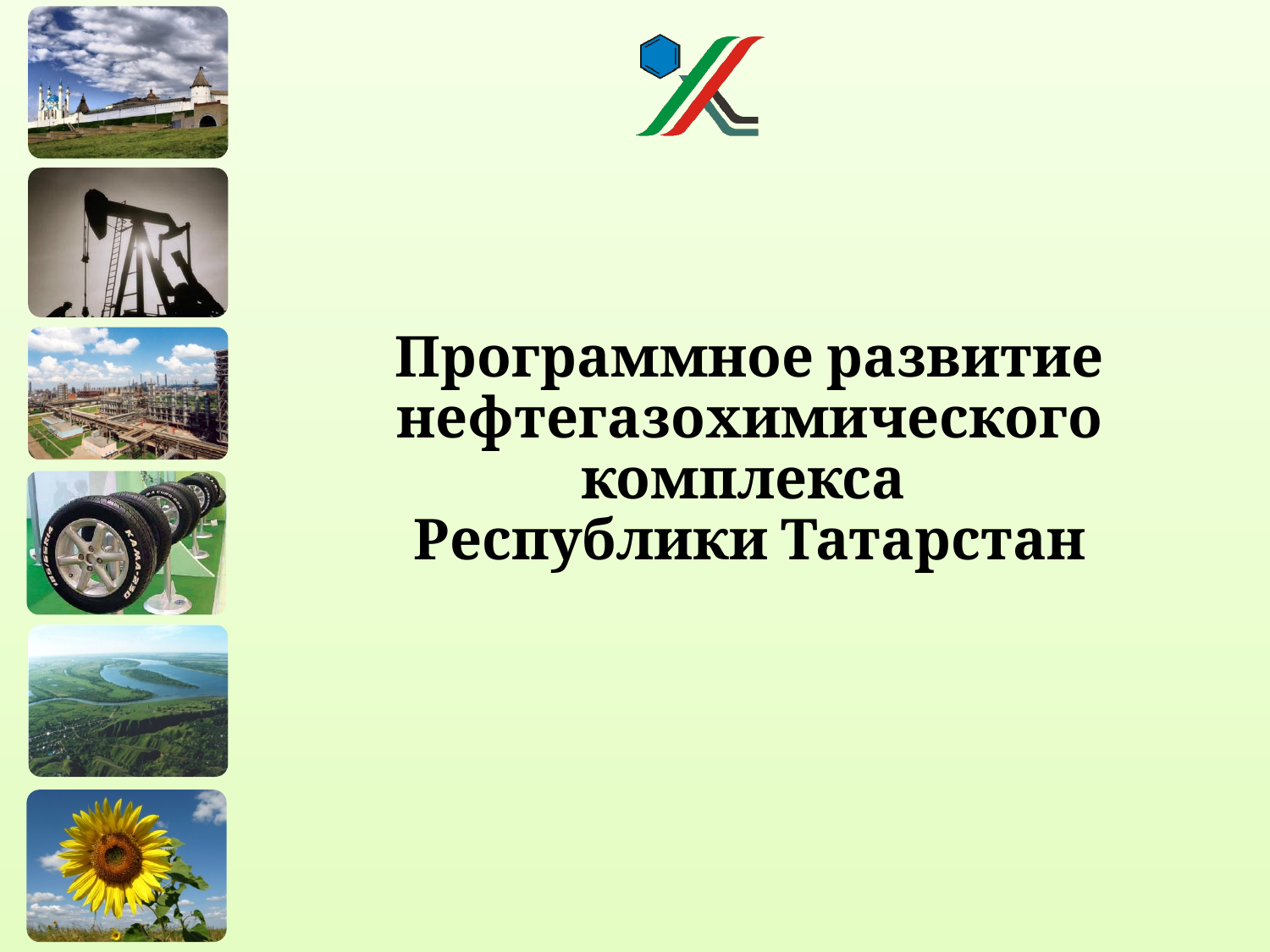

# Программное развитие нефтегазохимического комплекса Республики Татарстан